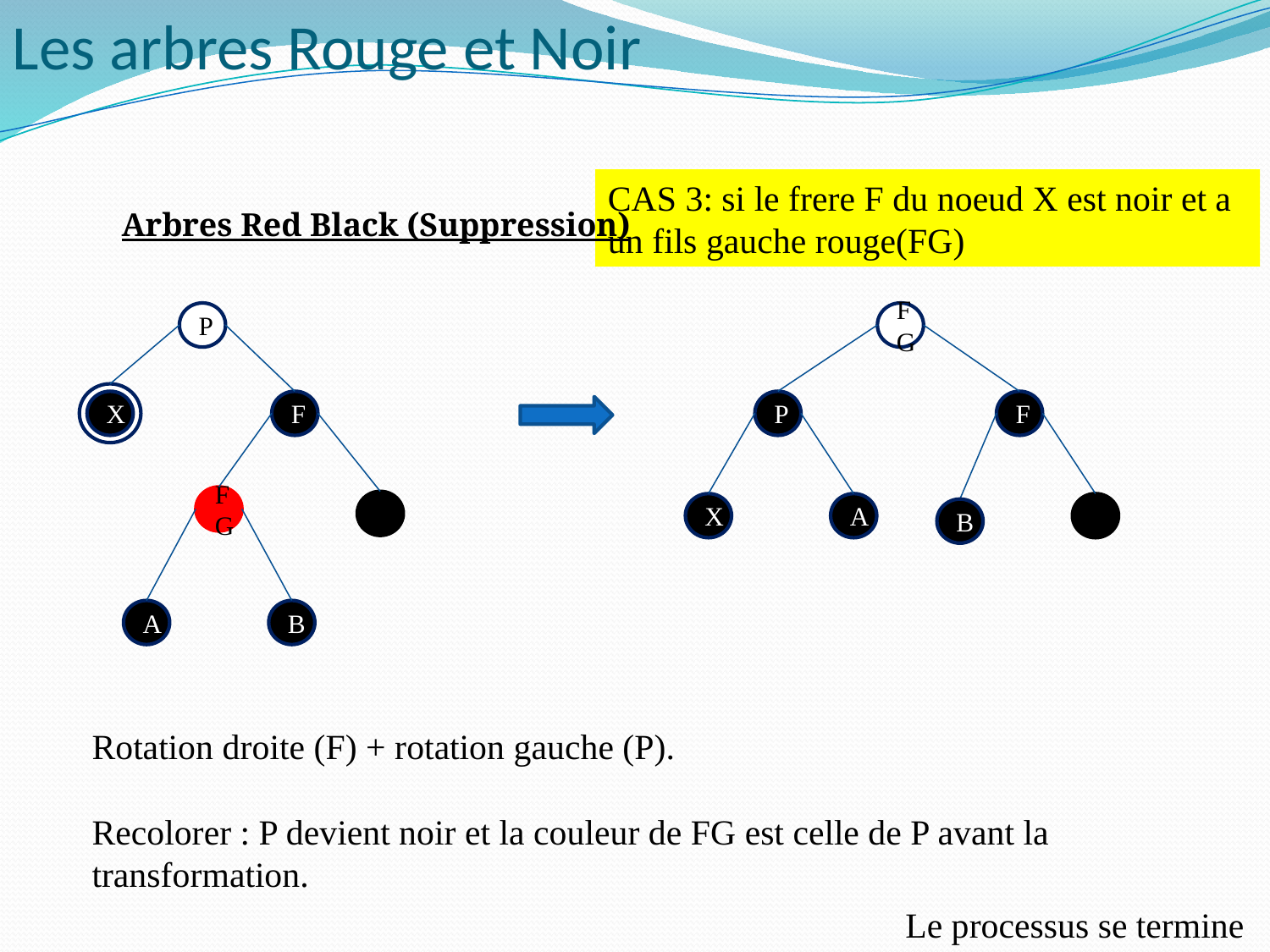

Les arbres Rouge et Noir
CAS 3: si le frere F du noeud X est noir et a un fils gauche rouge(FG)
Arbres Red Black (Suppression)
P
P
X
F
FG

A
B
FG
P
F
X
A

B

Rotation droite (F) + rotation gauche (P).
Recolorer : P devient noir et la couleur de FG est celle de P avant la transformation.
Le processus se termine